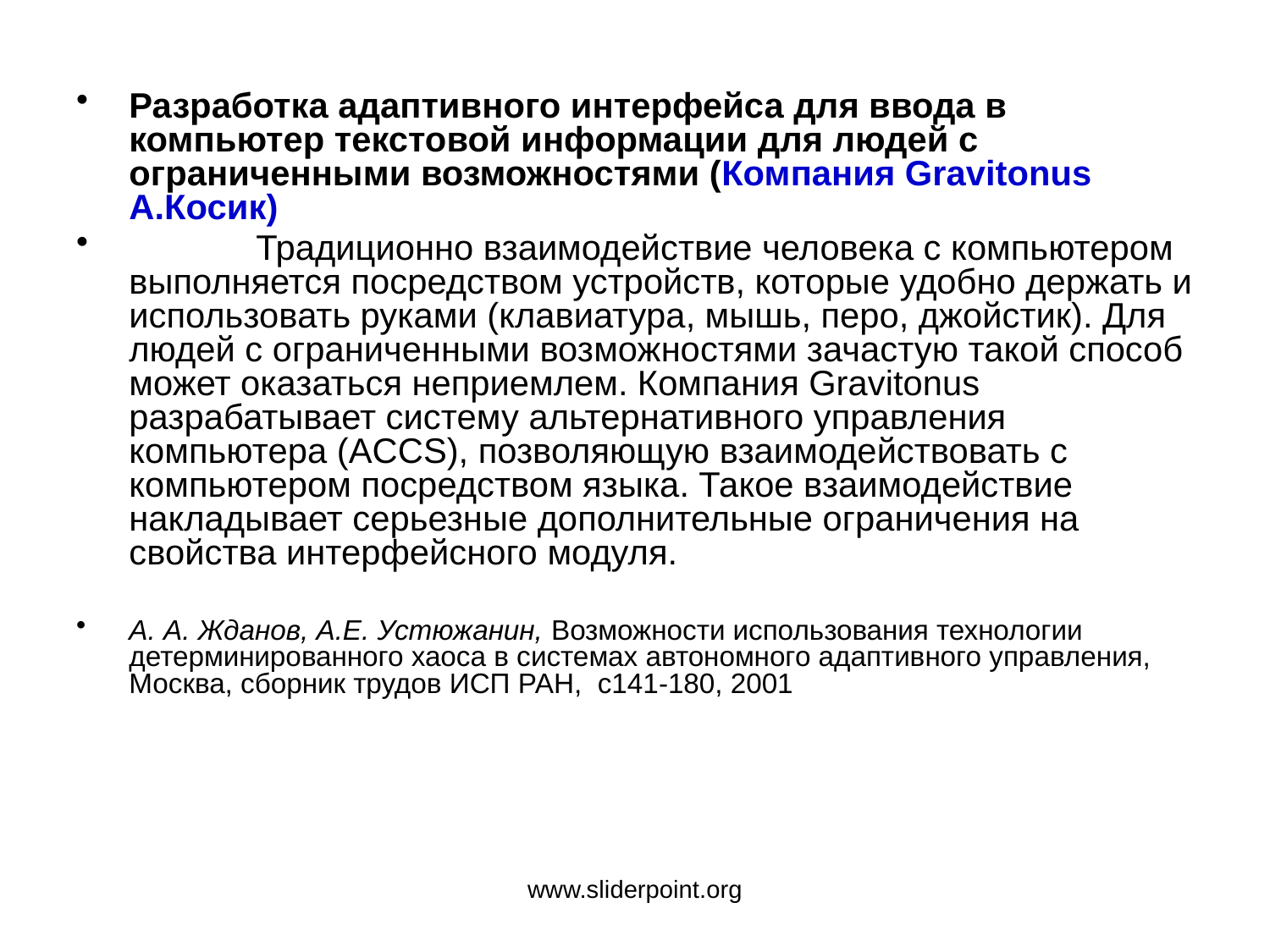

Разработка адаптивного интерфейса для ввода в компьютер текстовой информации для людей с ограниченными возможностями (Компания Gravitonus
А.Косик)
	Традиционно взаимодействие человека с компьютером выполняется посредством устройств, которые удобно держать и использовать руками (клавиатура, мышь, перо, джойстик). Для людей с ограниченными возможностями зачастую такой способ может оказаться неприемлем. Компания Gravitonus разрабатывает систему альтернативного управления компьютера (ACCS), позволяющую взаимодействовать с компьютером посредством языка. Такое взаимодействие накладывает серьезные дополнительные ограничения на свойства интерфейсного модуля.

А. А. Жданов, А.Е. Устюжанин, Возможности использования технологии детерминированного хаоса в системах автономного адаптивного управления, Москва, сборник трудов ИСП РАН,  с141-180, 2001
www.sliderpoint.org